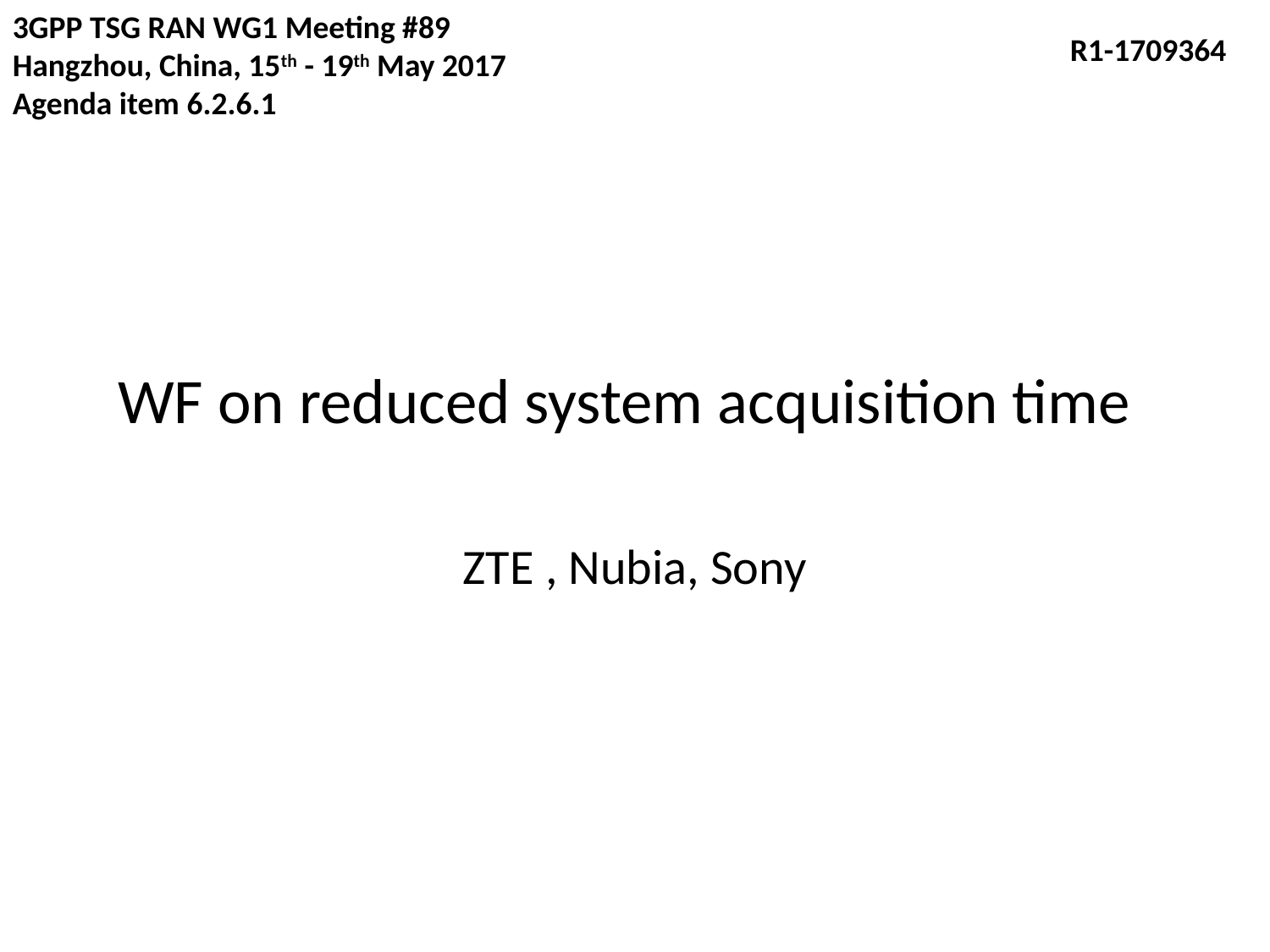

3GPP TSG RAN WG1 Meeting #89
Hangzhou, China, 15th - 19th May 2017
Agenda item 6.2.6.1
R1-1709364
# WF on reduced system acquisition time
ZTE , Nubia, Sony